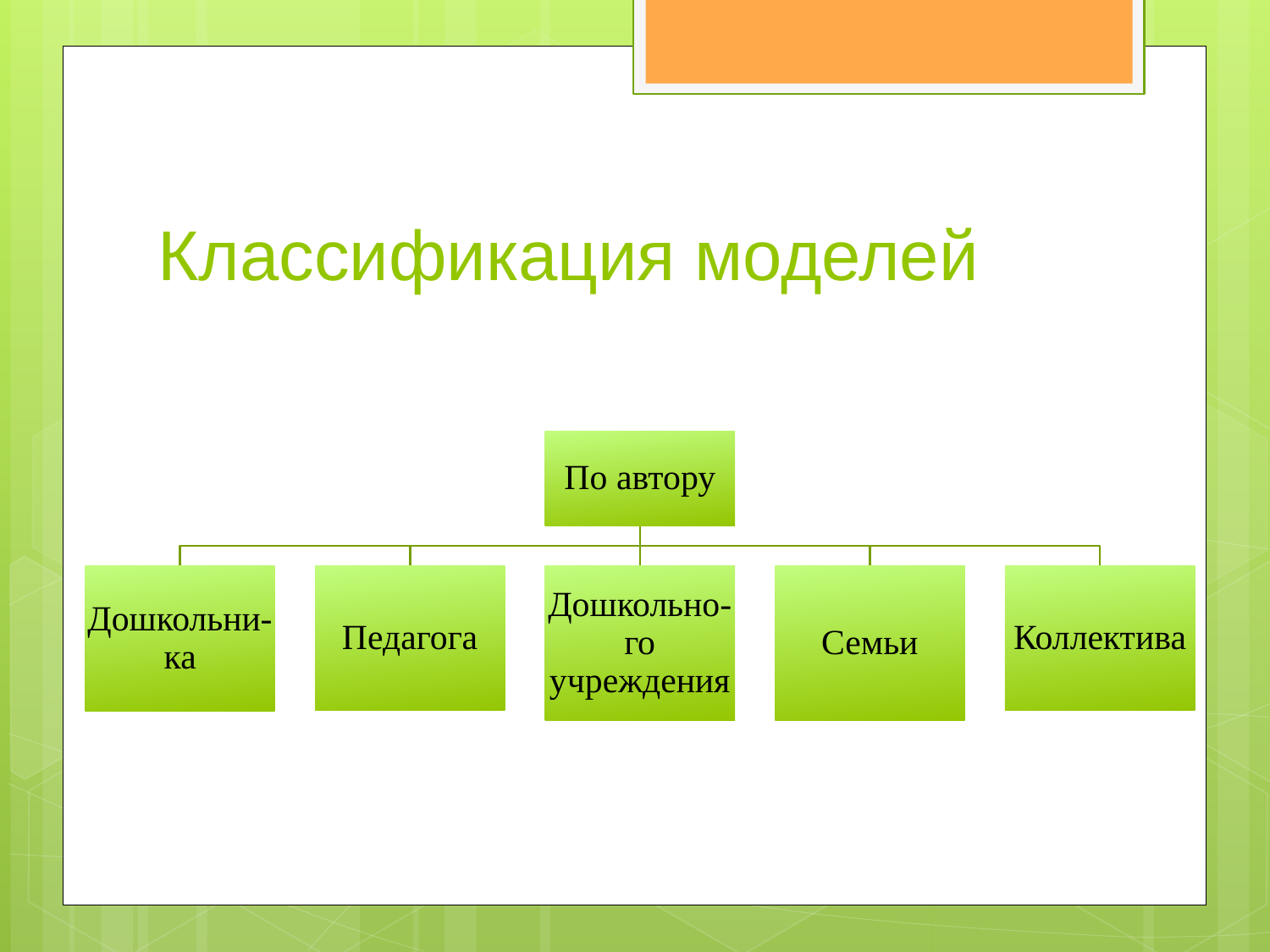

# Классификация моделей
По автору
Дошкольни-ка
Педагога
Дошкольно-го учреждения
Семьи
Коллектива